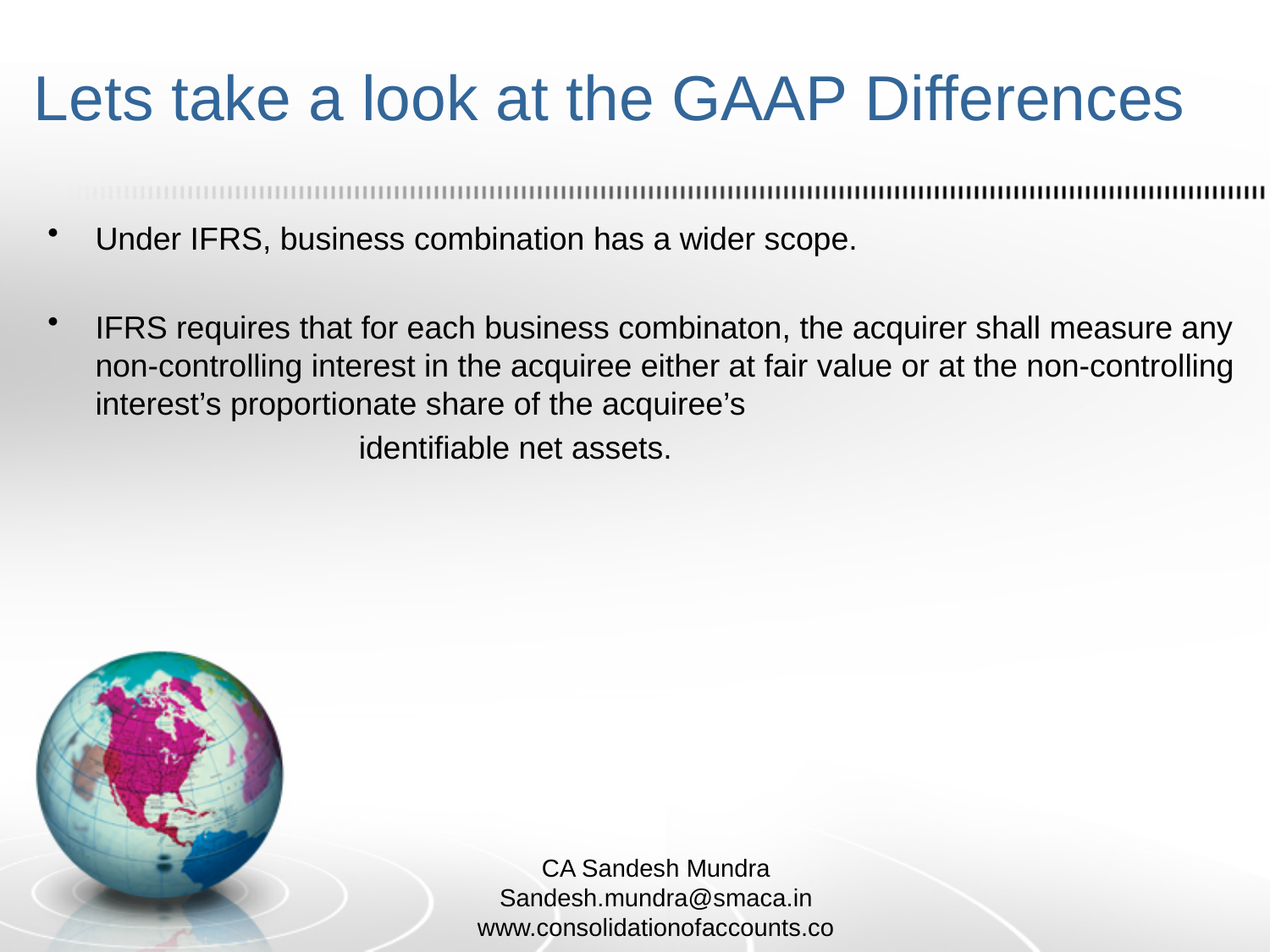

# Lets take a look at the GAAP Differences

Under IFRS, business combination has a wider scope.

IFRS requires that for each business combinaton, the acquirer shall measure any non-controlling interest in the acquiree either at fair value or at the non-controlling interest’s proportionate share of the acquiree’s
                                   identifiable net assets.